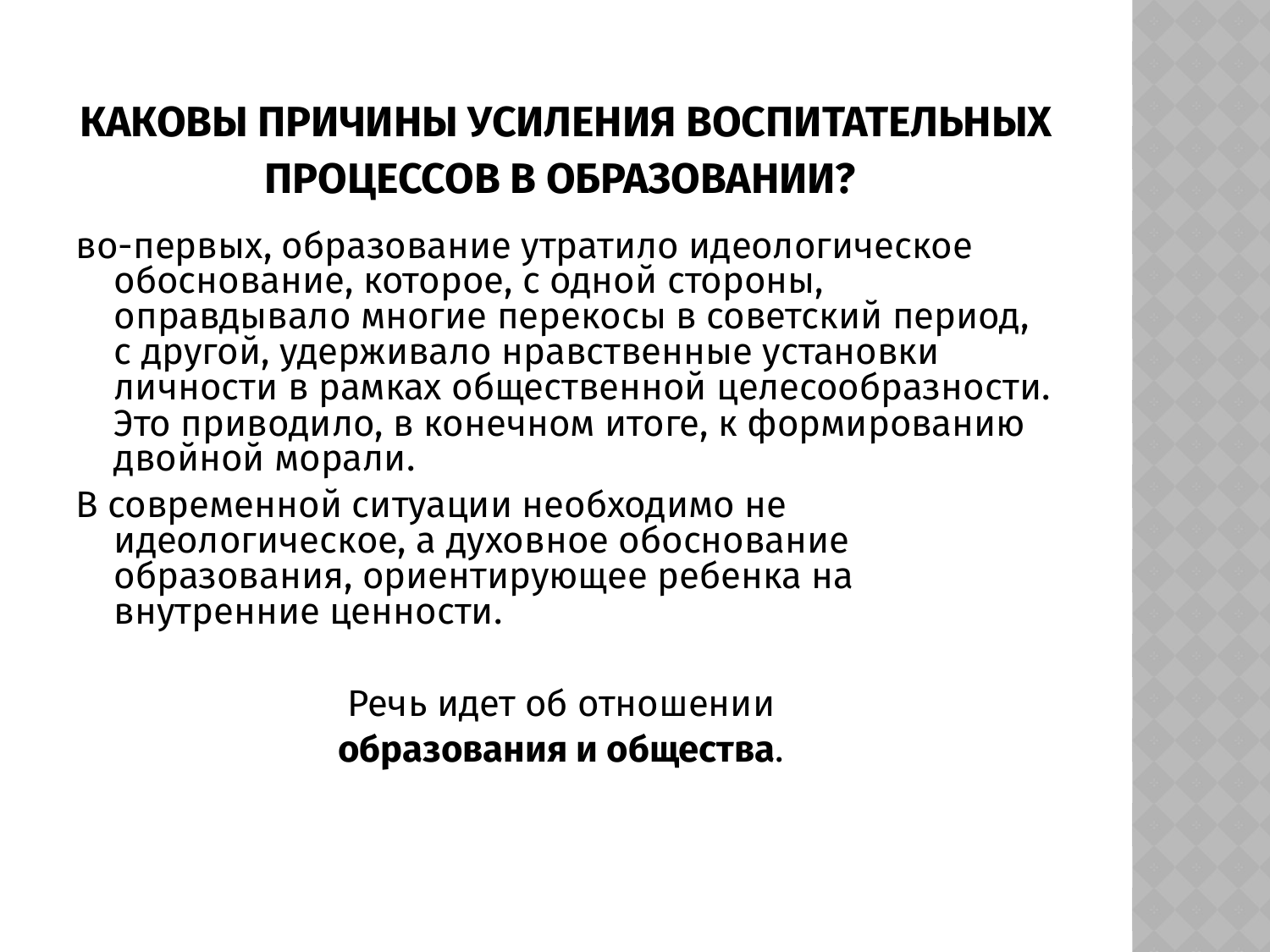

# Каковы причины усиления воспитательных процессов в образовании?
во-первых, образование утратило идеологическое обоснование, которое, с одной стороны, оправдывало многие перекосы в советский период, с другой, удерживало нравственные установки личности в рамках общественной целесообразности. Это приводило, в конечном итоге, к формированию двойной морали.
В современной ситуации необходимо не идеологическое, а духовное обоснование образования, ориентирующее ребенка на внутренние ценности.

Речь идет об отношении
образования и общества.
26